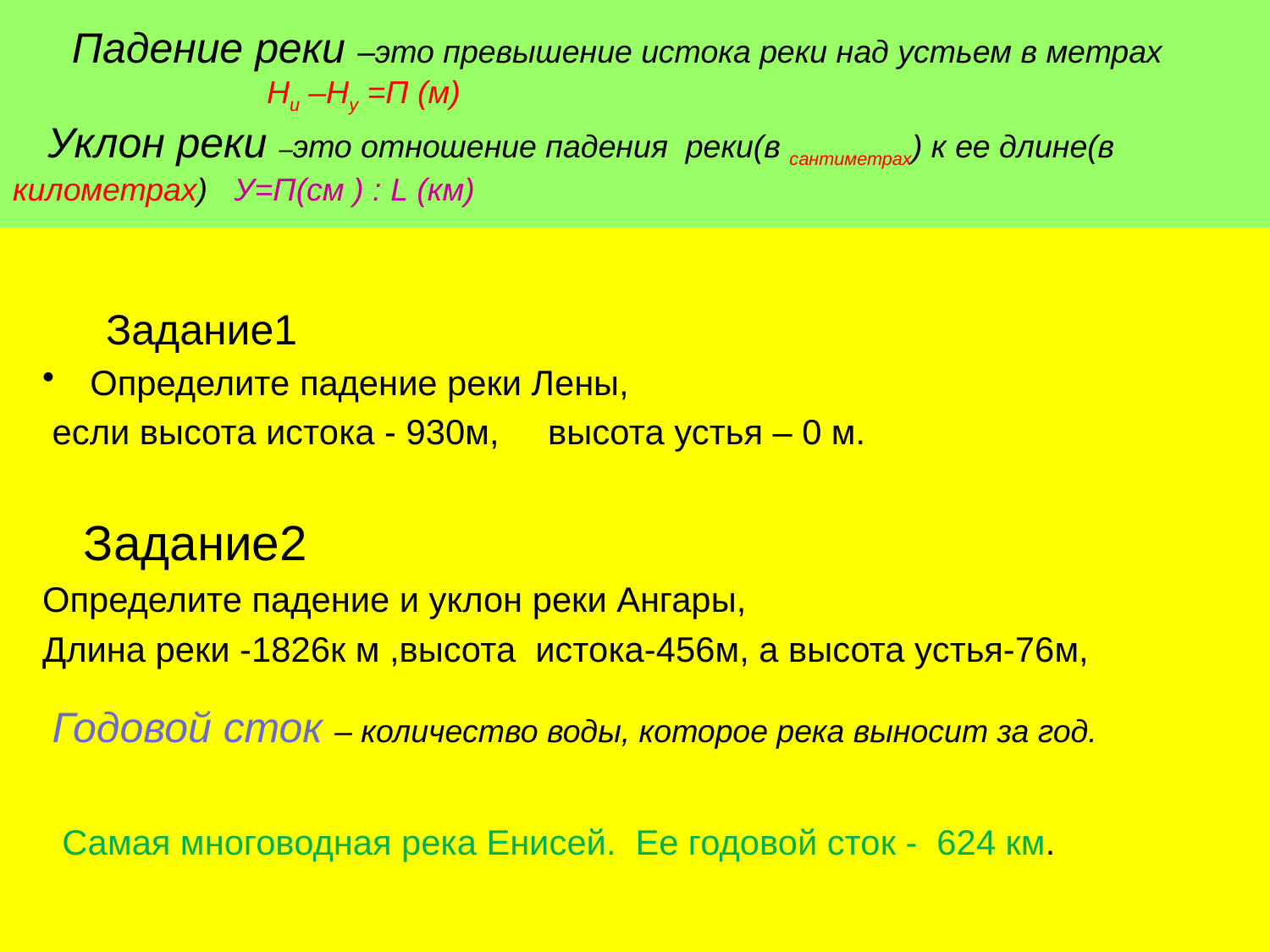

# Падение реки –это превышение истока реки над устьем в метрах Ни –Ну =П (м) Уклон реки –это отношение падения  реки(в сантиметрах) к ее длине(в километрах)   У=П(см ) : L (км)

Задание1
Определите падение реки Лены,
 если высота истока - 930м,     высота устья – 0 м.

   Задание2
Определите падение и уклон реки Ангары,
Длина реки -1826к м ,высота  истока-456м, а высота устья-76м,

Годовой сток – количество воды, которое река выносит за год.
Самая многоводная река Енисей.  Ее годовой сток -  624 км.